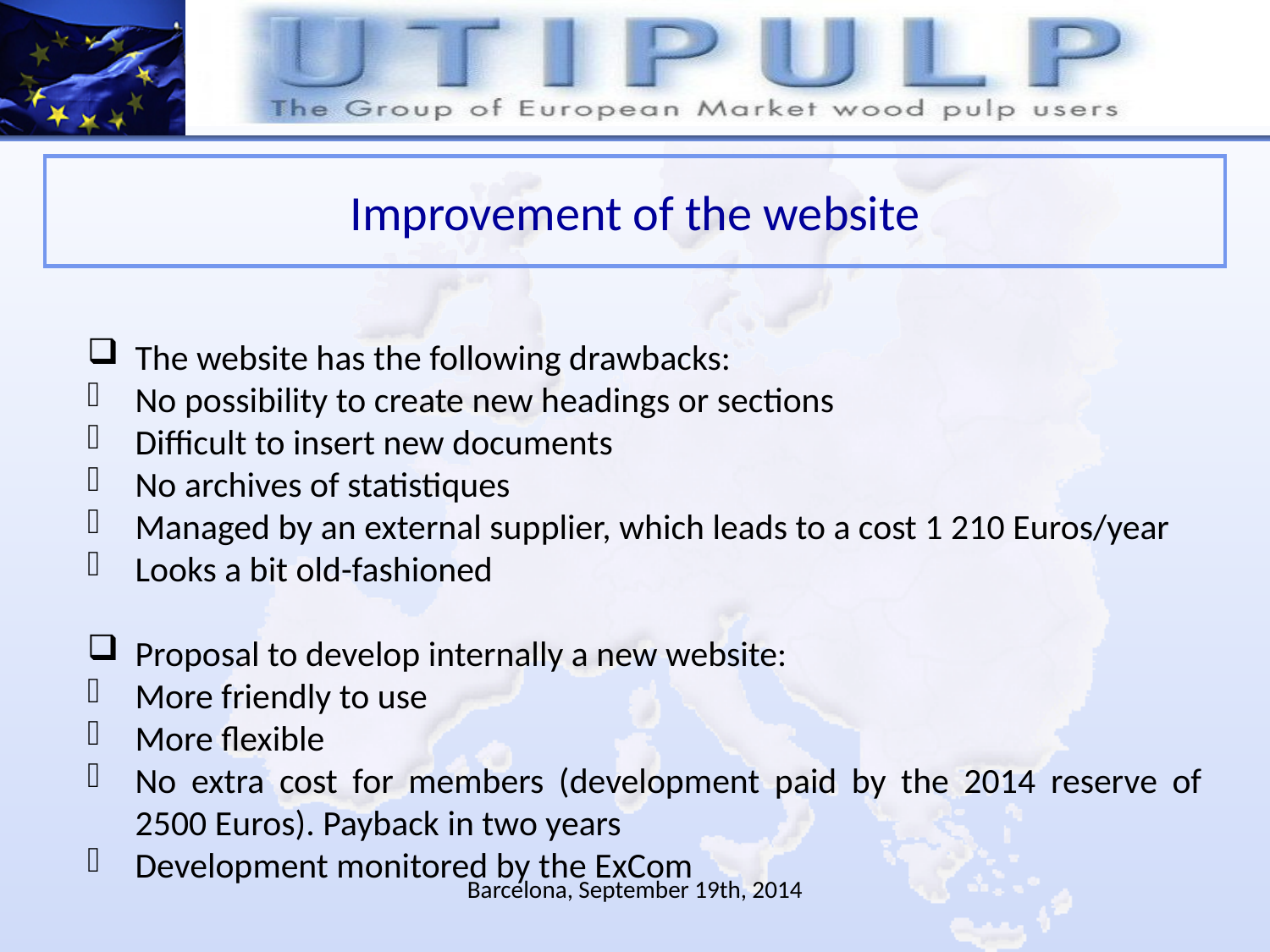

# Improvement of the website

The website has the following drawbacks:
No possibility to create new headings or sections
Difficult to insert new documents
No archives of statistiques
Managed by an external supplier, which leads to a cost 1 210 Euros/year
Looks a bit old-fashioned

Proposal to develop internally a new website:
More friendly to use
More flexible
No extra cost for members (development paid by the 2014 reserve of 2500 Euros). Payback in two years
Development monitored by the ExCom

Barcelona, September 19th, 2014